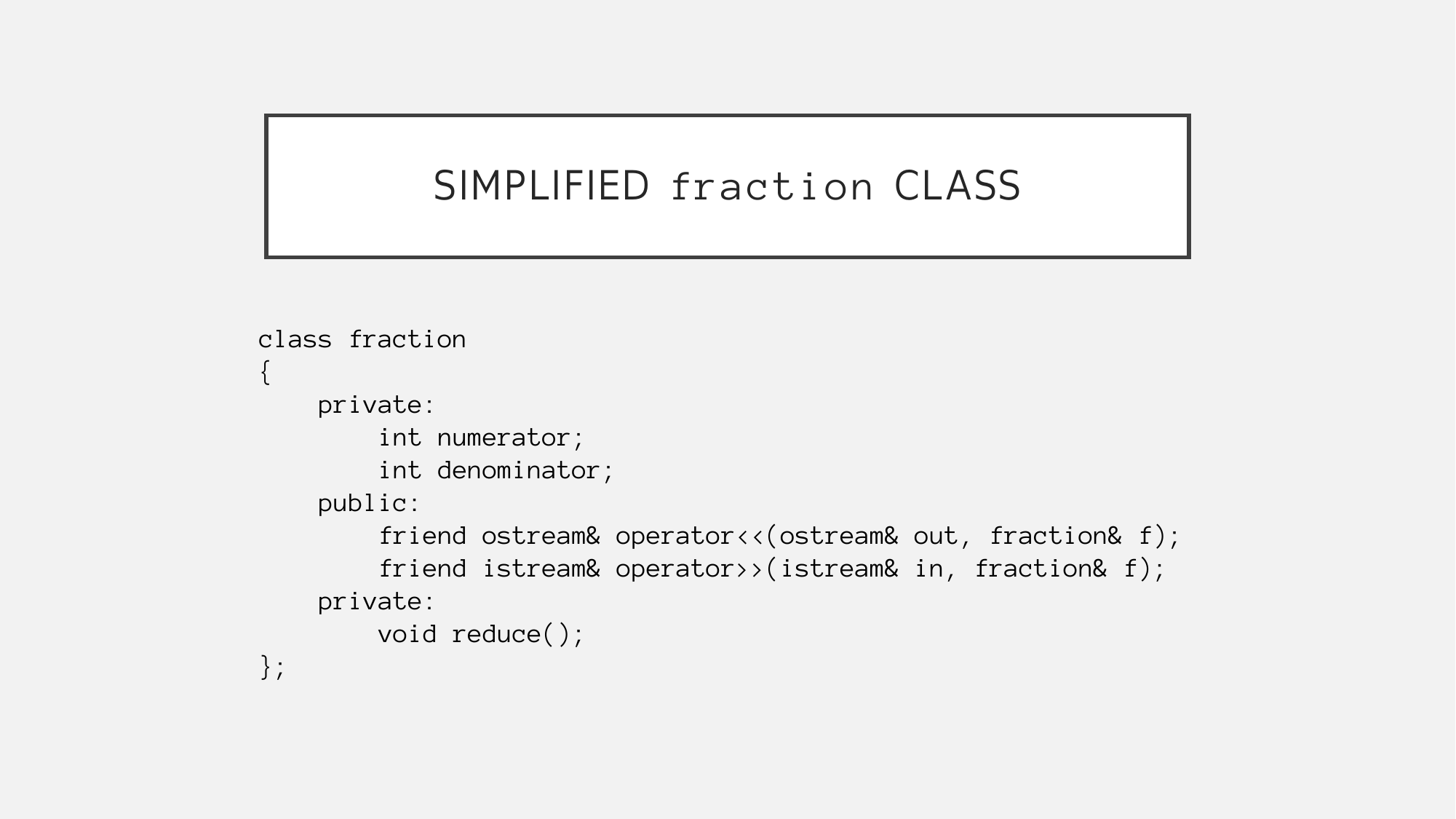

# Simplified fraction class
class fraction
{
    private:
        int numerator;
        int denominator;
    public:
        friend ostream& operator<<(ostream& out, fraction& f);
        friend istream& operator>>(istream& in, fraction& f);
    private:
        void reduce();
};